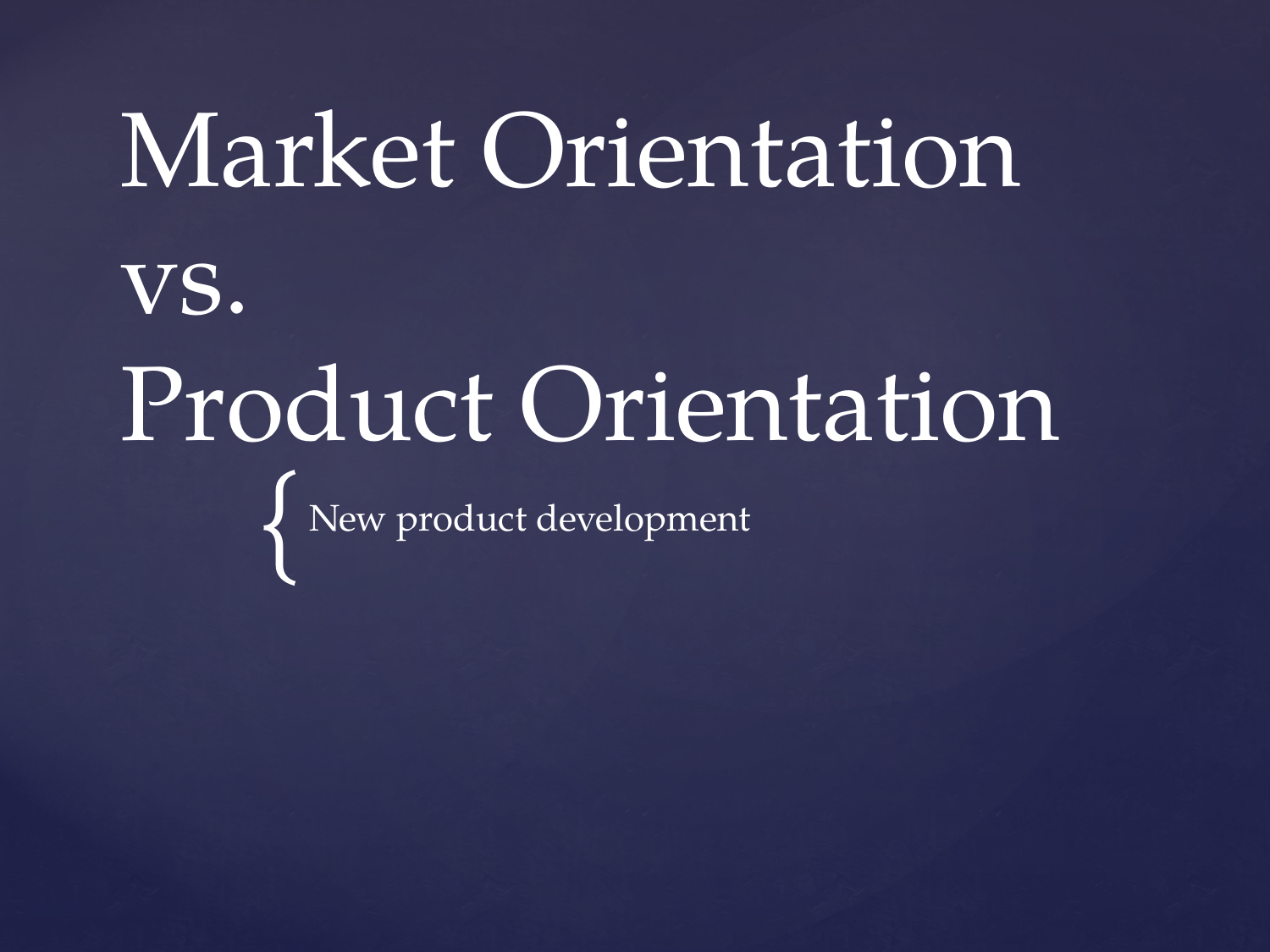

# Market Orientation vs. Product Orientation
New product development